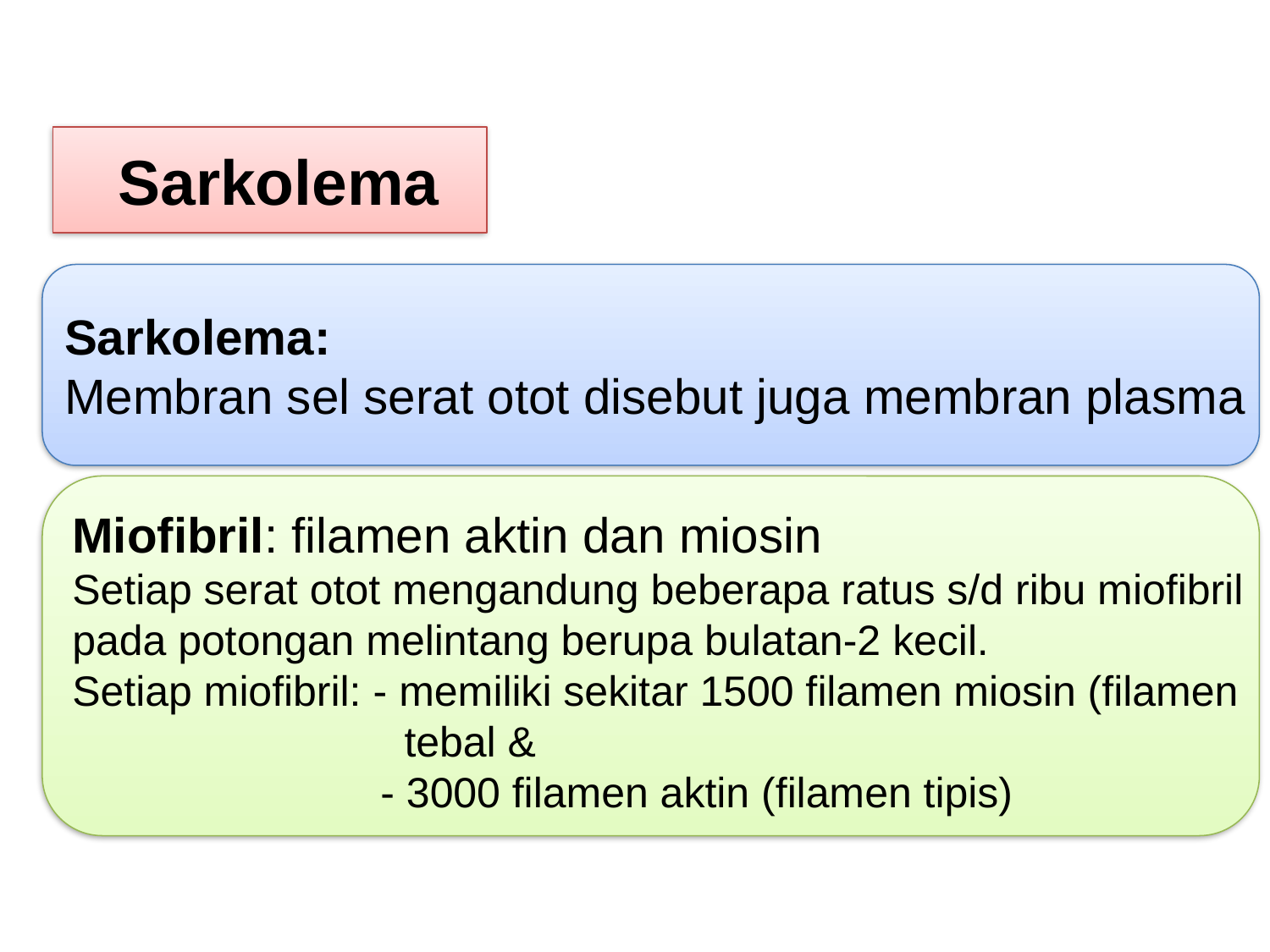

Sarkolema
Sarkolema:
Membran sel serat otot disebut juga membran plasma

Miofibril: filamen aktin dan miosin
Setiap serat otot mengandung beberapa ratus s/d ribu miofibril
pada potongan melintang berupa bulatan-2 kecil.
Setiap miofibril: - memiliki sekitar 1500 filamen miosin (filamen
                            tebal &
                          - 3000 filamen aktin (filamen tipis)